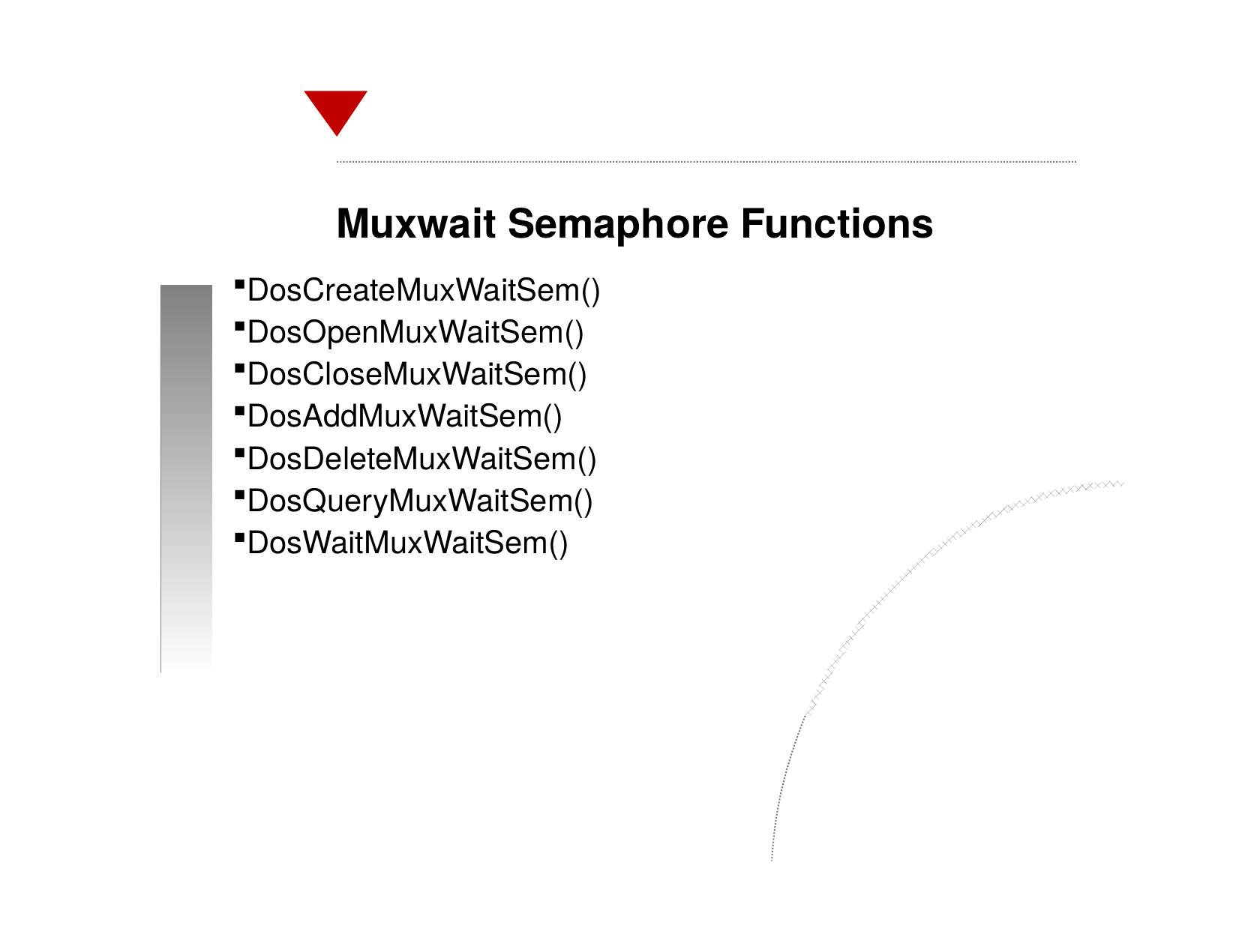

Muxwait Semaphore Functions
DosCreateMuxWaitSem()
DosOpenMuxWaitSem()
DosCloseMuxWaitSem()
DosAddMuxWaitSem()
DosDeleteMuxWaitSem()
DosQueryMuxWaitSem()
DosWaitMuxWaitSem()